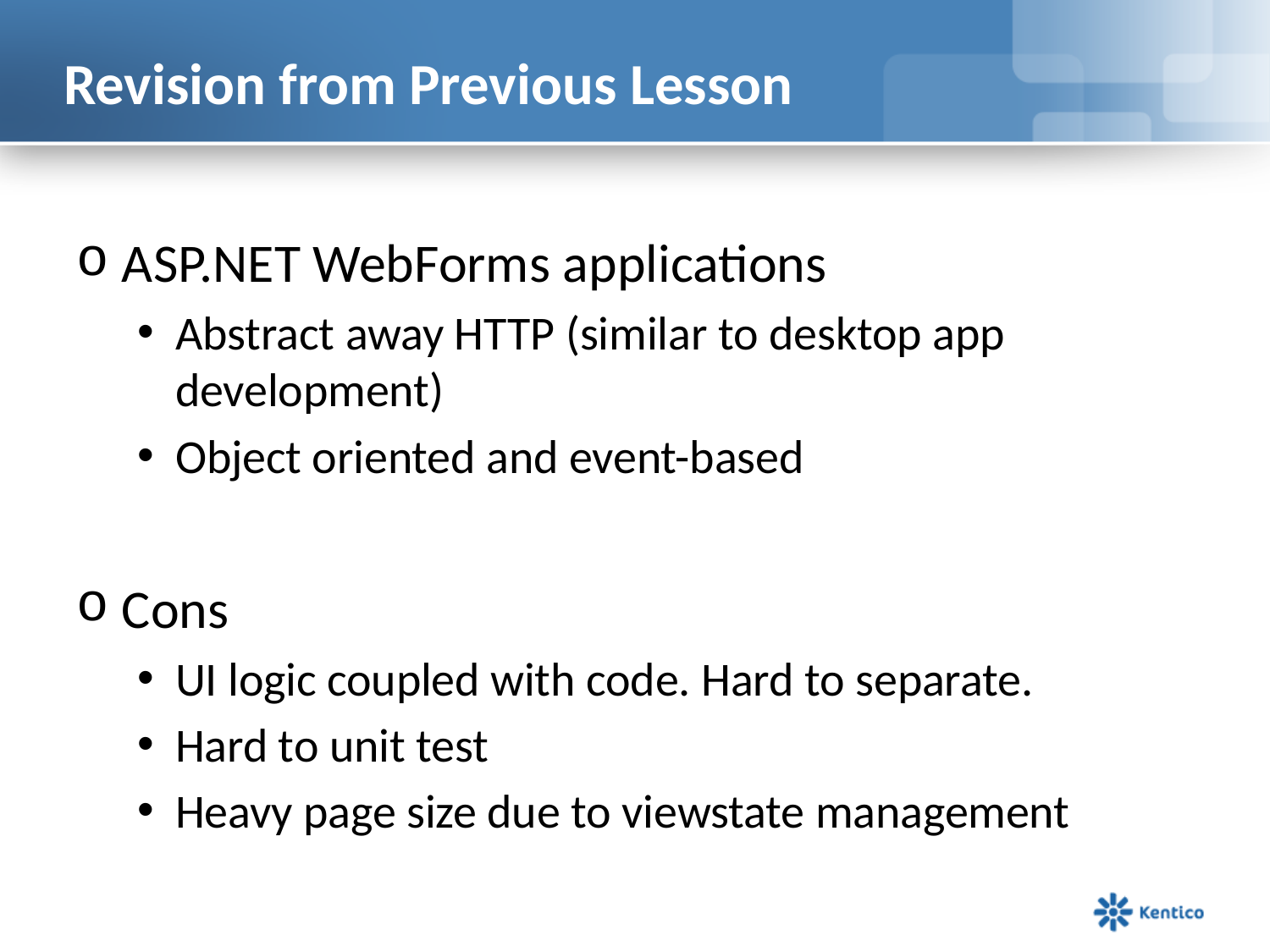

# Revision from Previous Lesson
ASP.NET WebForms applications
Abstract away HTTP (similar to desktop app development)
Object oriented and event-based

Cons
UI logic coupled with code. Hard to separate.
Hard to unit test
Heavy page size due to viewstate management